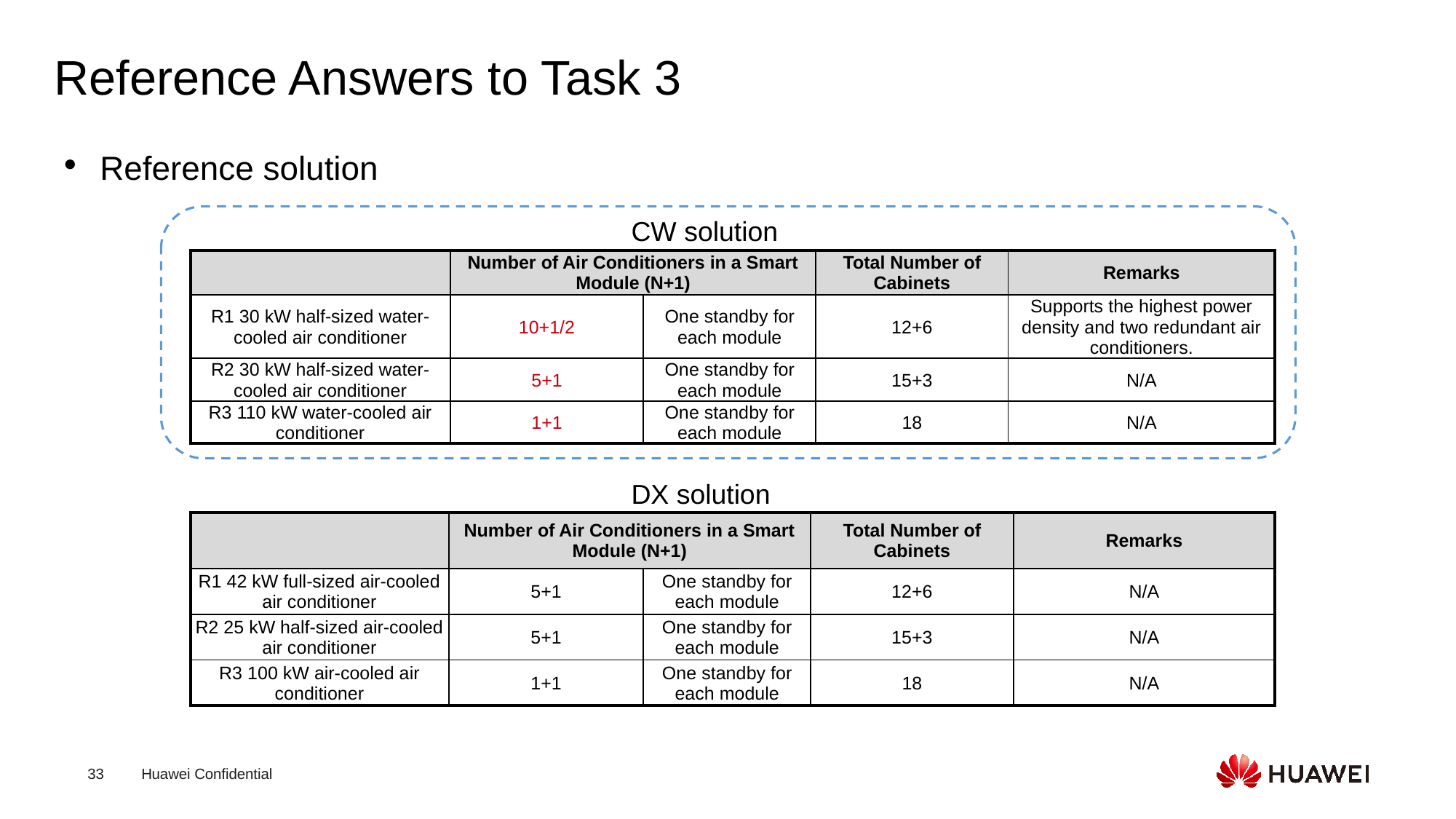

# Reference Answers to Task 3
Reference solution

CW solution
|  | Number of Air Conditioners in a Smart Module (N+1) |  | Total Number of Cabinets | Remarks |
| --- | --- | --- | --- | --- |
| R1 30 kW half-sized water-cooled air conditioner | 10+1/2 | One standby for each module | 12+6 | Supports the highest power density and two redundant air conditioners. |
| R2 30 kW half-sized water-cooled air conditioner | 5+1 | One standby for each module | 15+3 | N/A |
| R3 110 kW water-cooled air conditioner | 1+1 | One standby for each module | 18 | N/A |
DX solution
|  | Number of Air Conditioners in a Smart Module (N+1) |  | Total Number of Cabinets | Remarks |
| --- | --- | --- | --- | --- |
| R1 42 kW full-sized air-cooled air conditioner | 5+1 | One standby for each module | 12+6 | N/A |
| R2 25 kW half-sized air-cooled air conditioner | 5+1 | One standby for each module | 15+3 | N/A |
| R3 100 kW air-cooled air conditioner | 1+1 | One standby for each module | 18 | N/A |